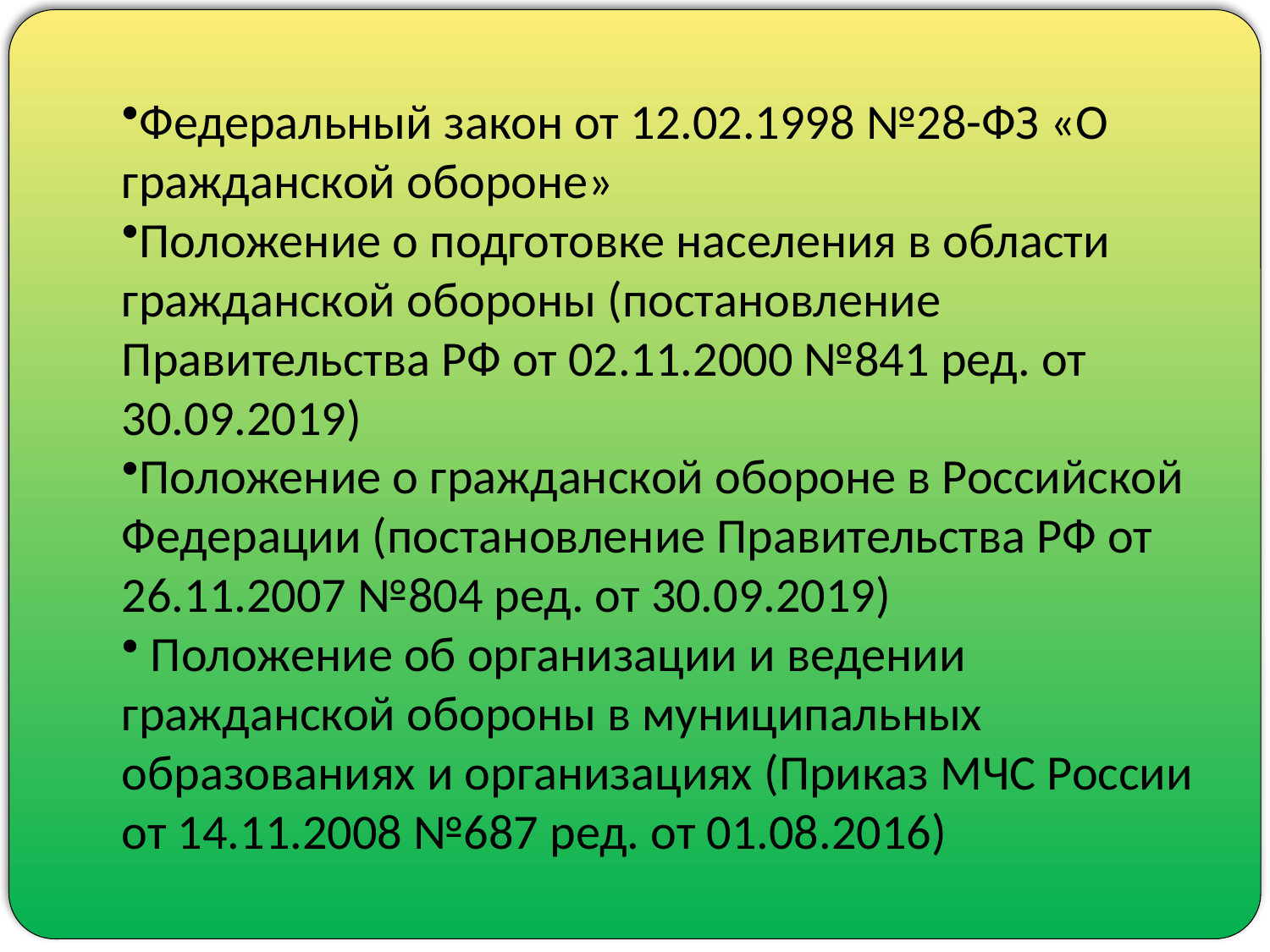

Федеральный закон от 12.02.1998 №28-ФЗ «О гражданской обороне»
Положение о подготовке населения в области гражданской обороны (постановление Правительства РФ от 02.11.2000 №841 ред. от 30.09.2019)
Положение о гражданской обороне в Российской Федерации (постановление Правительства РФ от 26.11.2007 №804 ред. от 30.09.2019)
 Положение об организации и ведении гражданской обороны в муниципальных образованиях и организациях (Приказ МЧС России от 14.11.2008 №687 ред. от 01.08.2016)